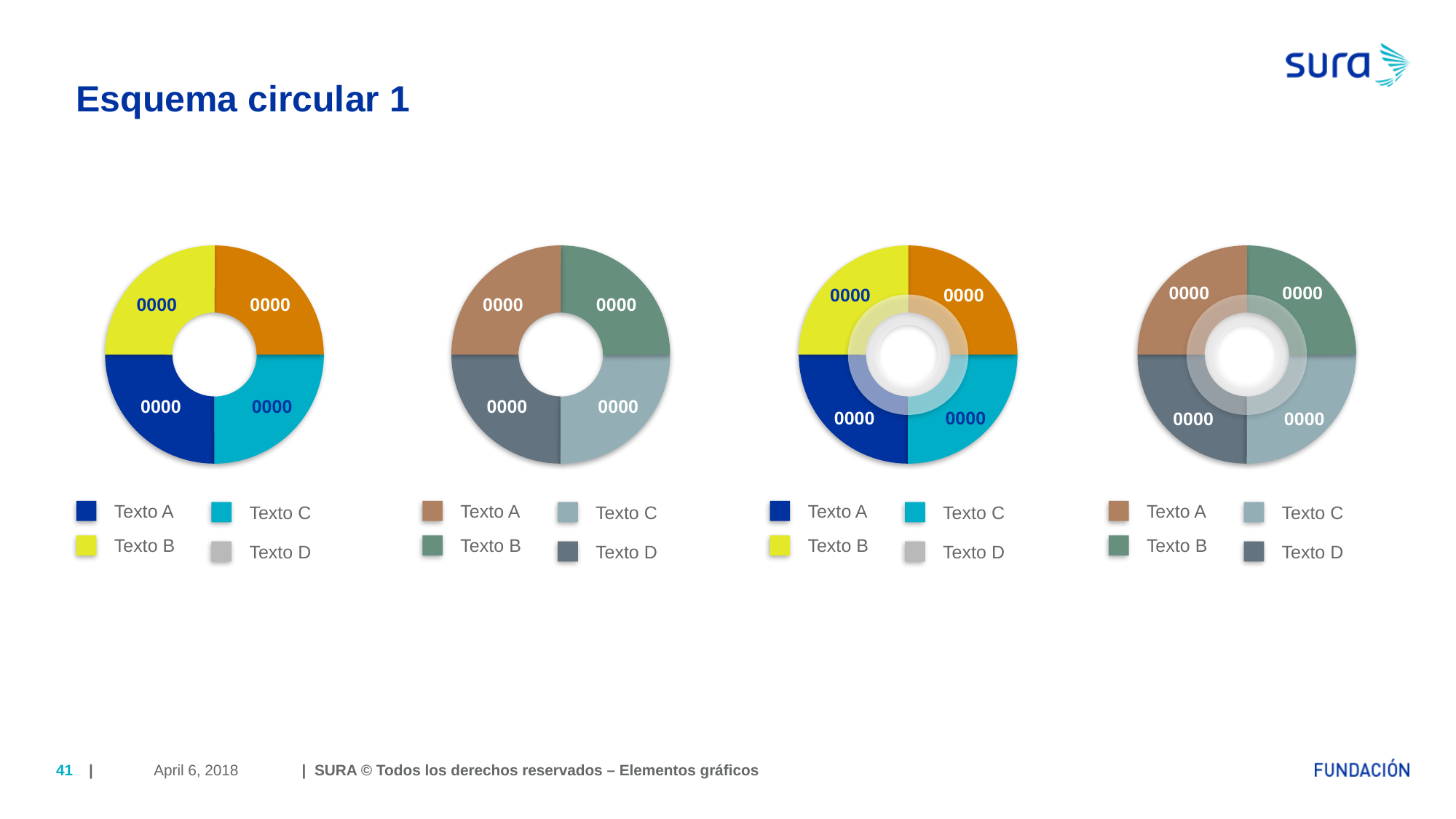

# Esquema circular 1

0000
0000
0000
0000
0000
0000
0000
0000

0000
0000
0000
0000
0000
0000
0000
0000
Texto A
Texto A
Texto A
Texto A

Texto C

Texto C

Texto C

Texto C

Texto B
Texto B
Texto B
Texto B

Texto D
Texto D
Texto D
Texto D

April 6, 2018
41
|                                                  |  SURA © Todos los derechos reservados – Elementos gráficos